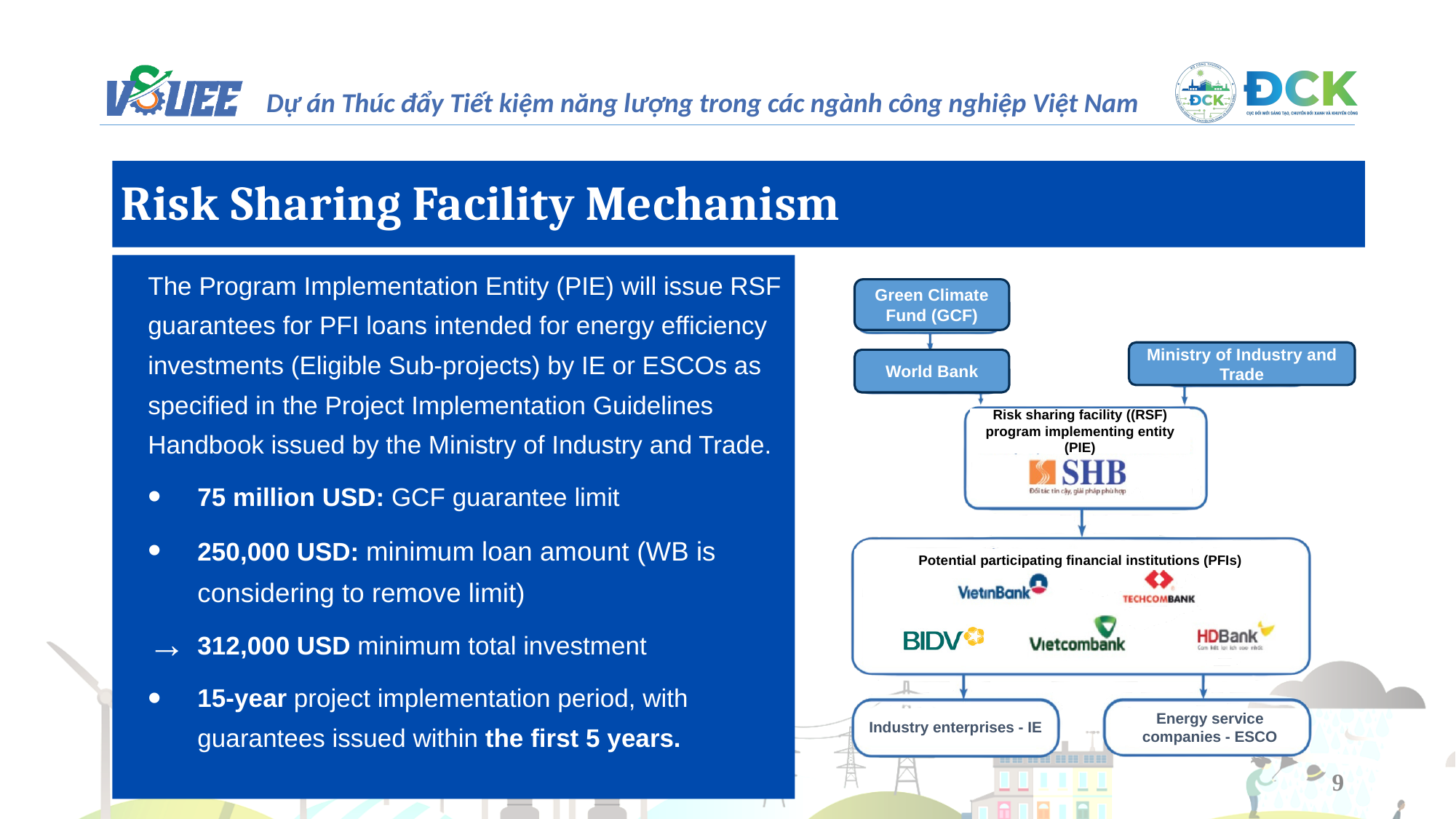

Risk Sharing Facility Mechanism
The Program Implementation Entity (PIE) will issue RSF guarantees for PFI loans intended for energy efficiency investments (Eligible Sub-projects) by IE or ESCOs as specified in the Project Implementation Guidelines Handbook issued by the Ministry of Industry and Trade.
75 million USD: GCF guarantee limit
250,000 USD: minimum loan amount (WB is considering to remove limit)
312,000 USD minimum total investment
15-year project implementation period, with guarantees issued within the first 5 years.
Green Climate Fund (GCF)

Ministry of Industry and Trade
World Bank
Risk sharing facility ((RSF)
program implementing entity (PIE)
Potential participating financial institutions (PFIs)
Industry enterprises - IE
Energy service companies - ESCO
9